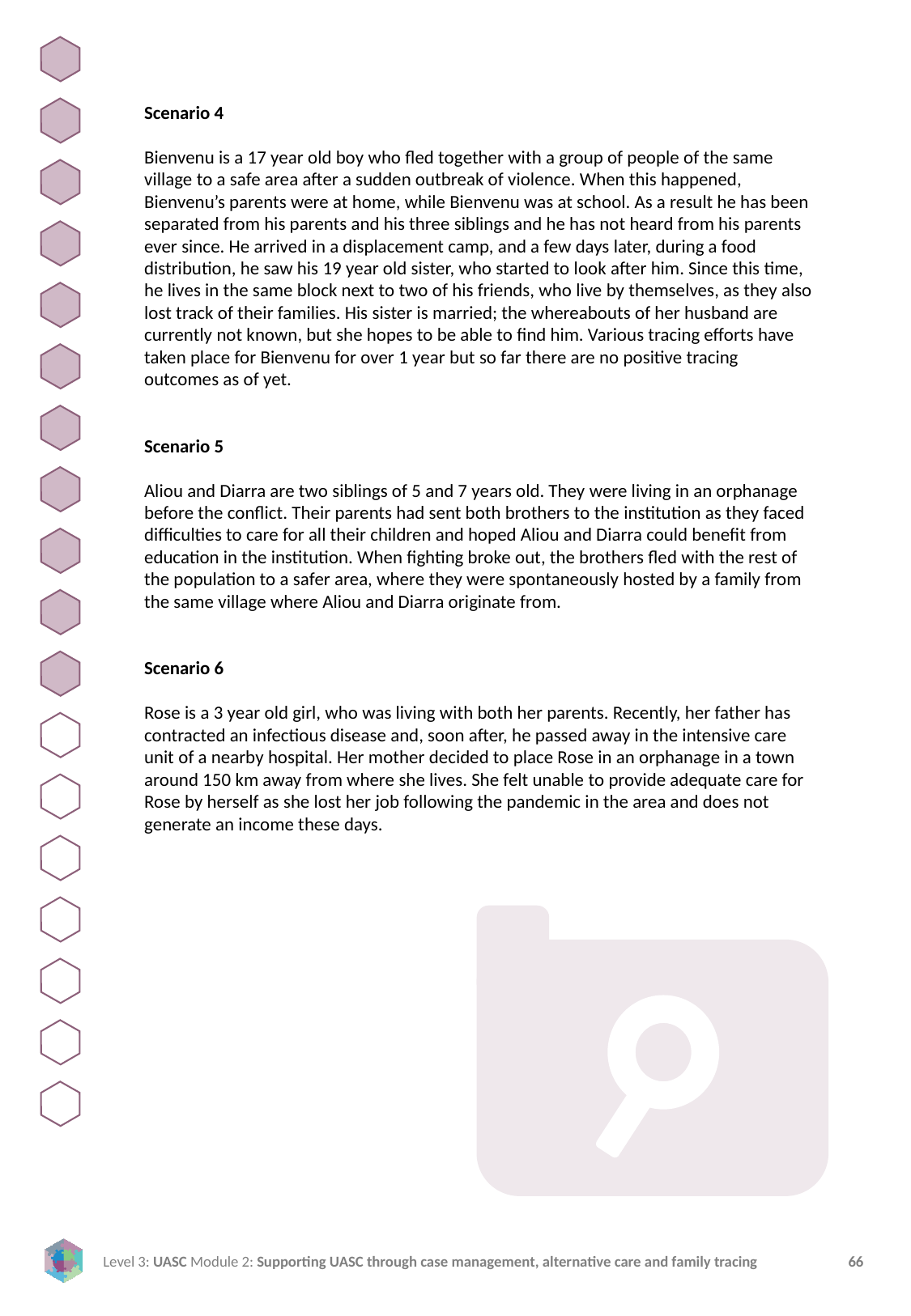

Scenario 4

Bienvenu is a 17 year old boy who fled together with a group of people of the same village to a safe area after a sudden outbreak of violence. When this happened, Bienvenu’s parents were at home, while Bienvenu was at school. As a result he has been separated from his parents and his three siblings and he has not heard from his parents ever since. He arrived in a displacement camp, and a few days later, during a food distribution, he saw his 19 year old sister, who started to look after him. Since this time, he lives in the same block next to two of his friends, who live by themselves, as they also lost track of their families. His sister is married; the whereabouts of her husband are currently not known, but she hopes to be able to find him. Various tracing efforts have taken place for Bienvenu for over 1 year but so far there are no positive tracing outcomes as of yet.

Scenario 5

Aliou and Diarra are two siblings of 5 and 7 years old. They were living in an orphanage before the conflict. Their parents had sent both brothers to the institution as they faced difficulties to care for all their children and hoped Aliou and Diarra could benefit from education in the institution. When fighting broke out, the brothers fled with the rest of the population to a safer area, where they were spontaneously hosted by a family from the same village where Aliou and Diarra originate from.

Scenario 6

Rose is a 3 year old girl, who was living with both her parents. Recently, her father has contracted an infectious disease and, soon after, he passed away in the intensive care unit of a nearby hospital. Her mother decided to place Rose in an orphanage in a town around 150 km away from where she lives. She felt unable to provide adequate care for Rose by herself as she lost her job following the pandemic in the area and does not generate an income these days.